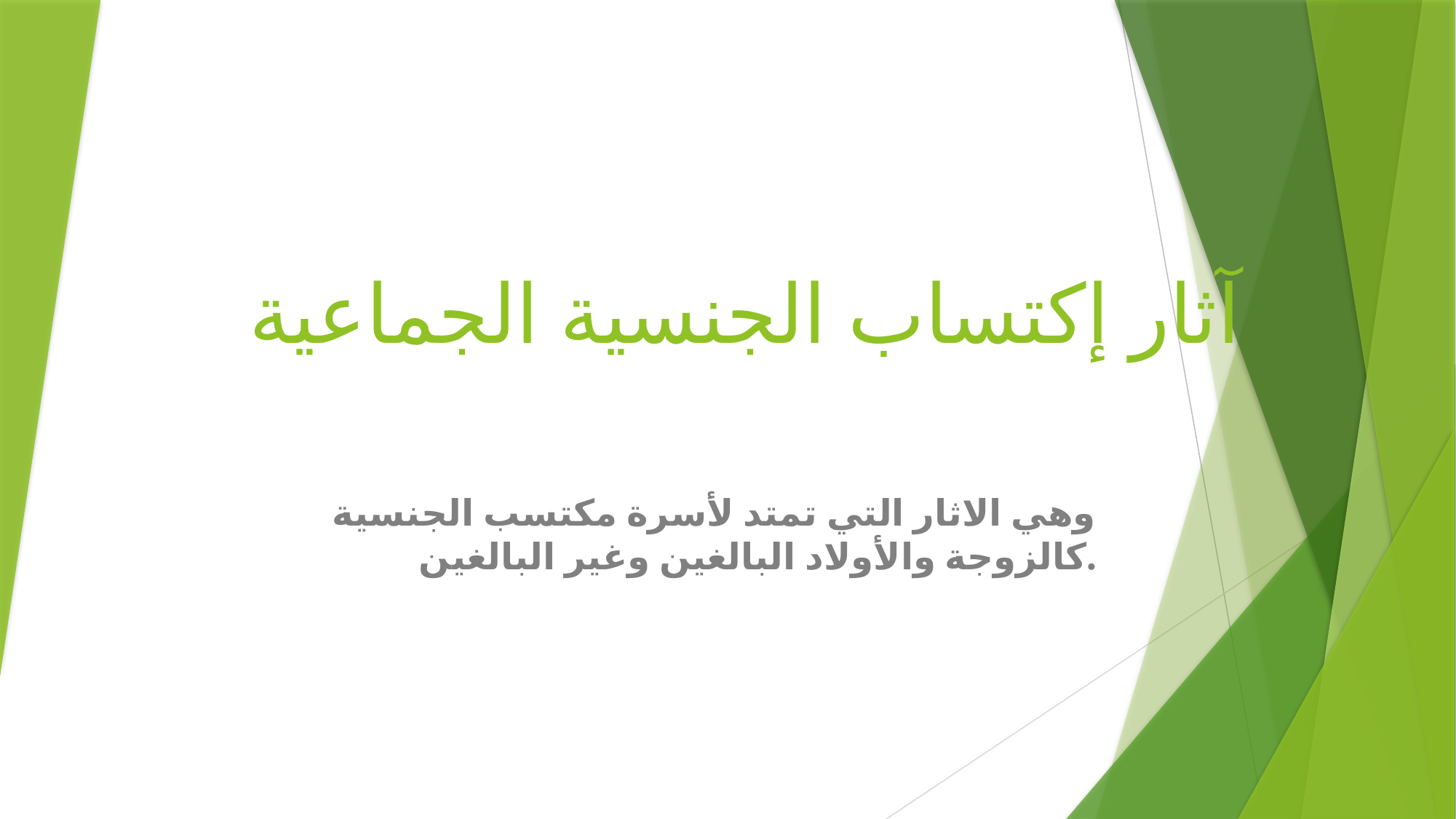

# آثار إكتساب الجنسية الجماعية
وهي الاثار التي تمتد لأسرة مكتسب الجنسية كالزوجة والأولاد البالغين وغير البالغين.